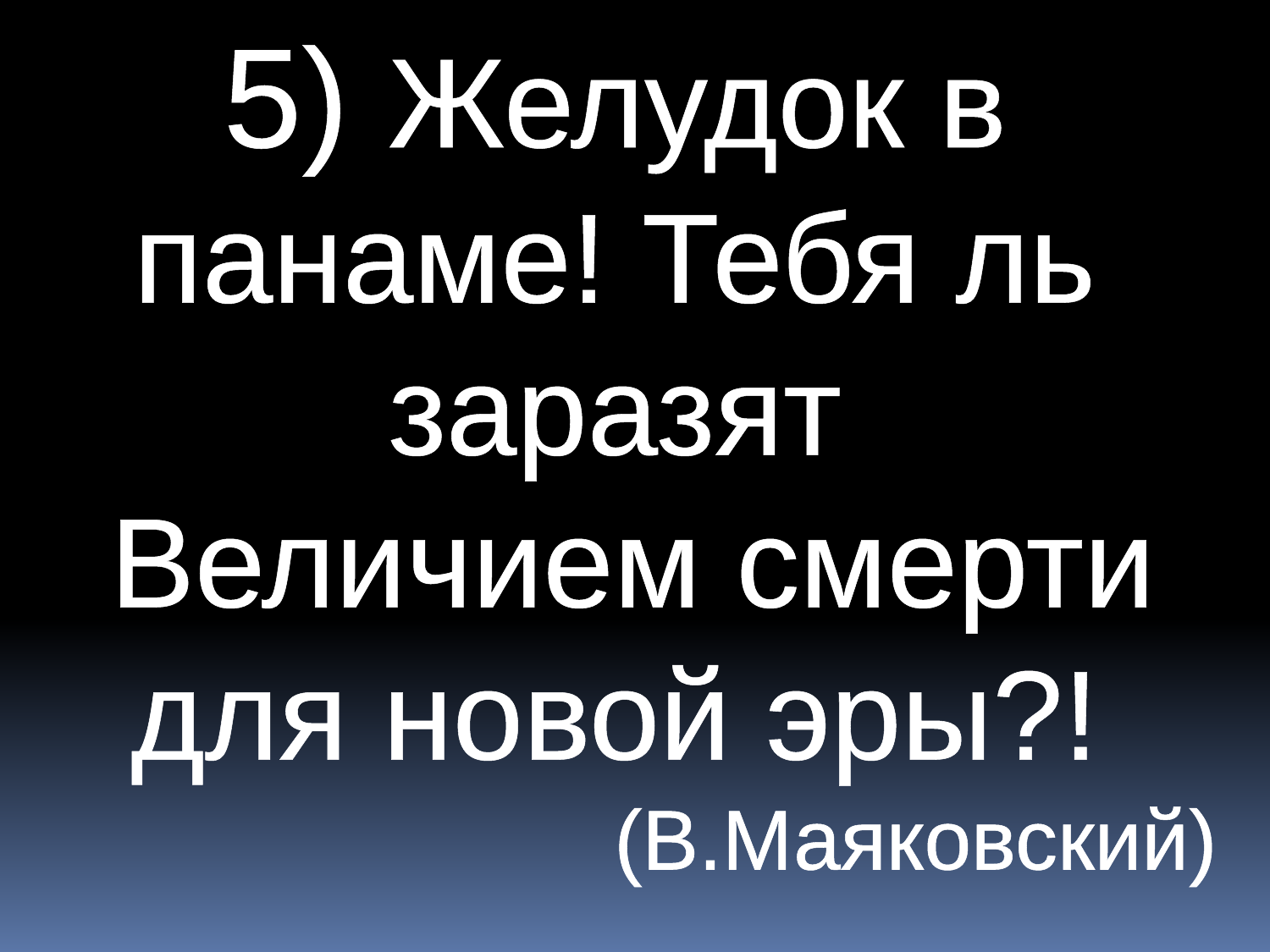

5) Желудок в панаме! Тебя ль заразят
 Величием смерти для новой эры?!
(В.Маяковский)